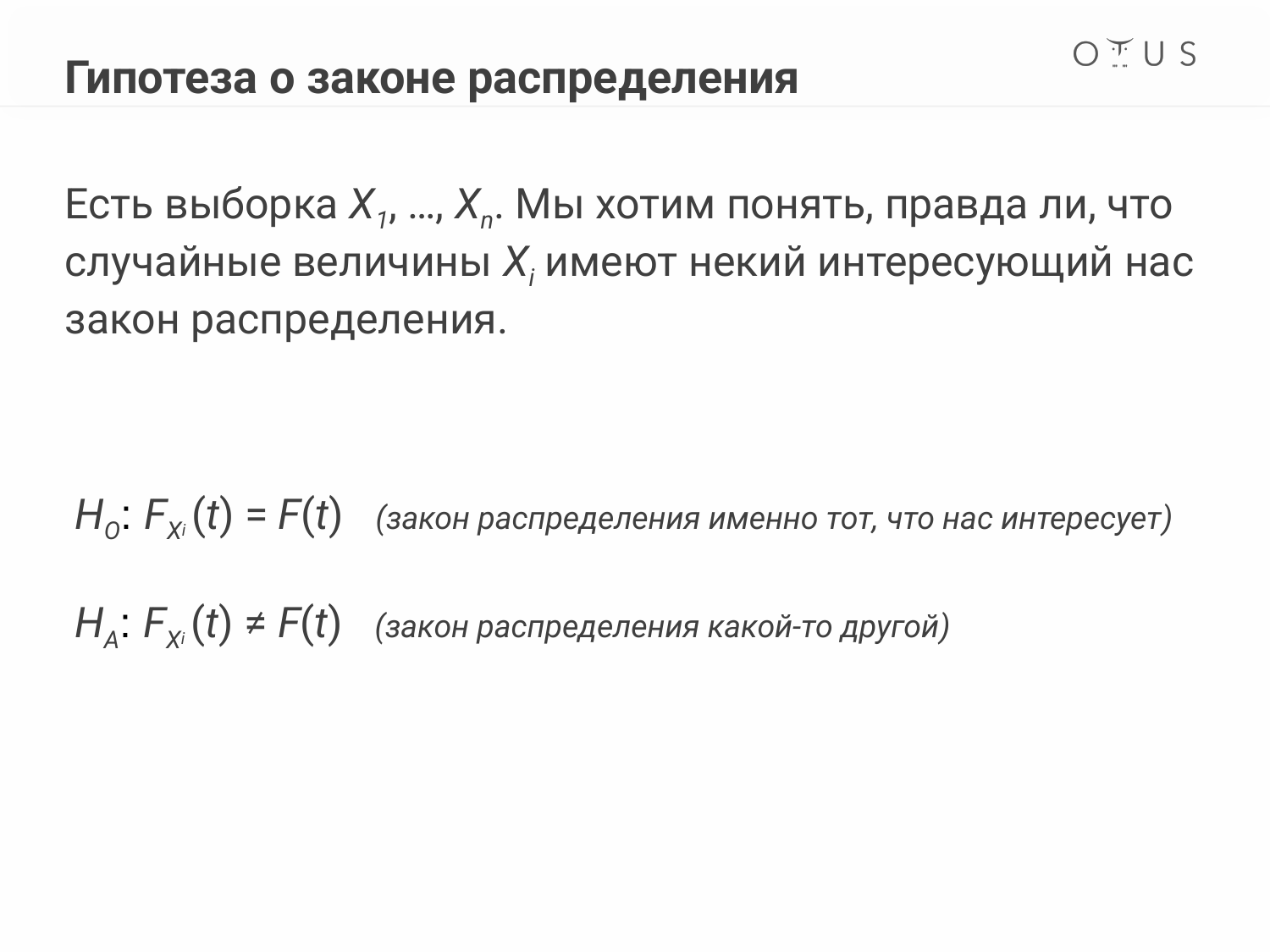

Гипотеза о законе распределения

Есть выборка X1, …, Xn. Мы хотим понять, правда ли, что случайные величины Xi имеют некий интересующий нас закон распределения.

HO: FXi (t) = F(t)   (закон распределения именно тот, что нас интересует)

HA: FXi (t) ≠ F(t)   (закон распределения какой-то другой)